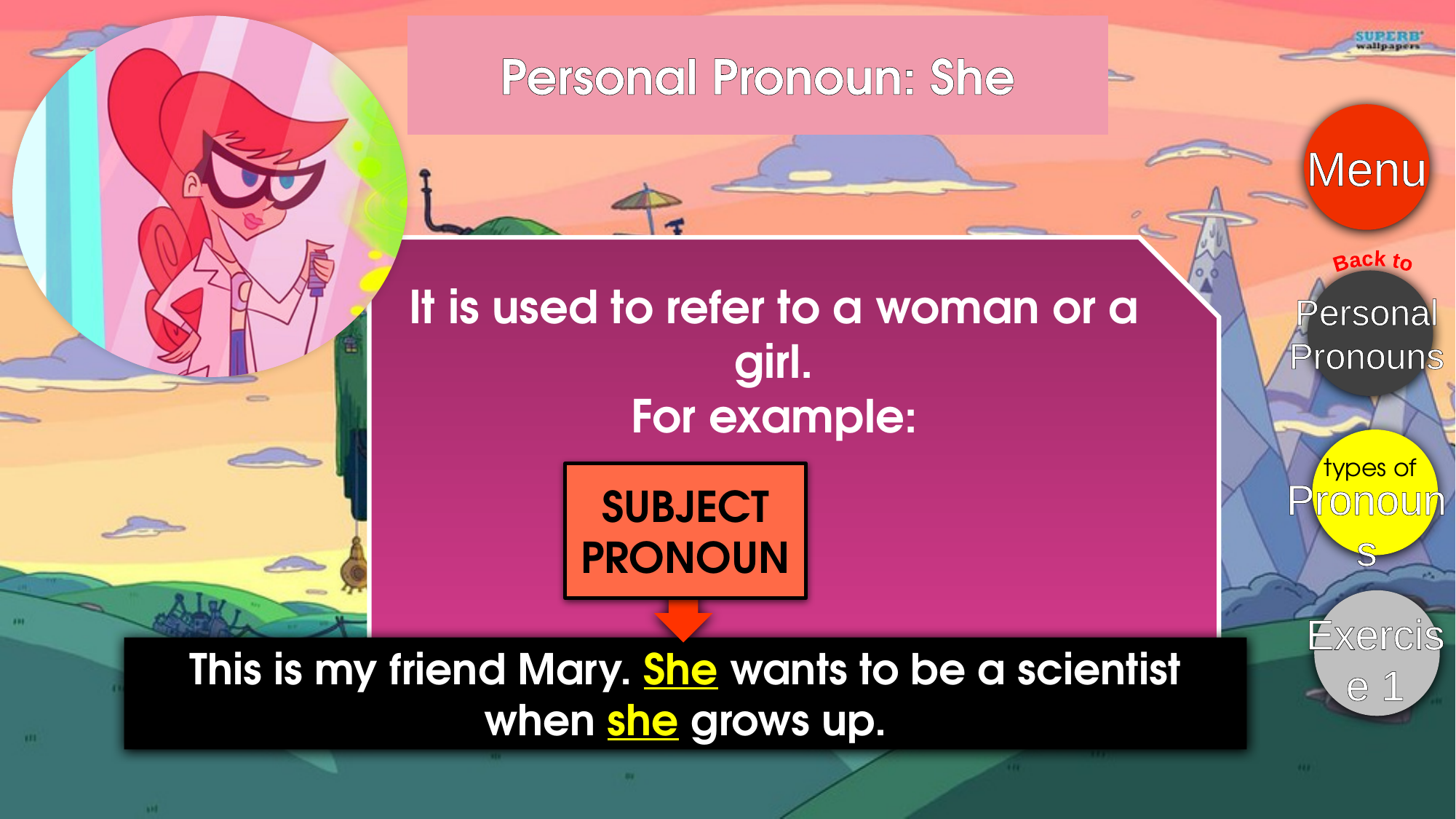

Personal Pronoun: She

Menu
It is used to refer to a woman or a girl.
For example:

Back to

Personal Pronouns

types of
SUBJECT PRONOUN
Pronouns

Exercise 1
This is my friend Mary. She wants to be a scientist when she grows up.